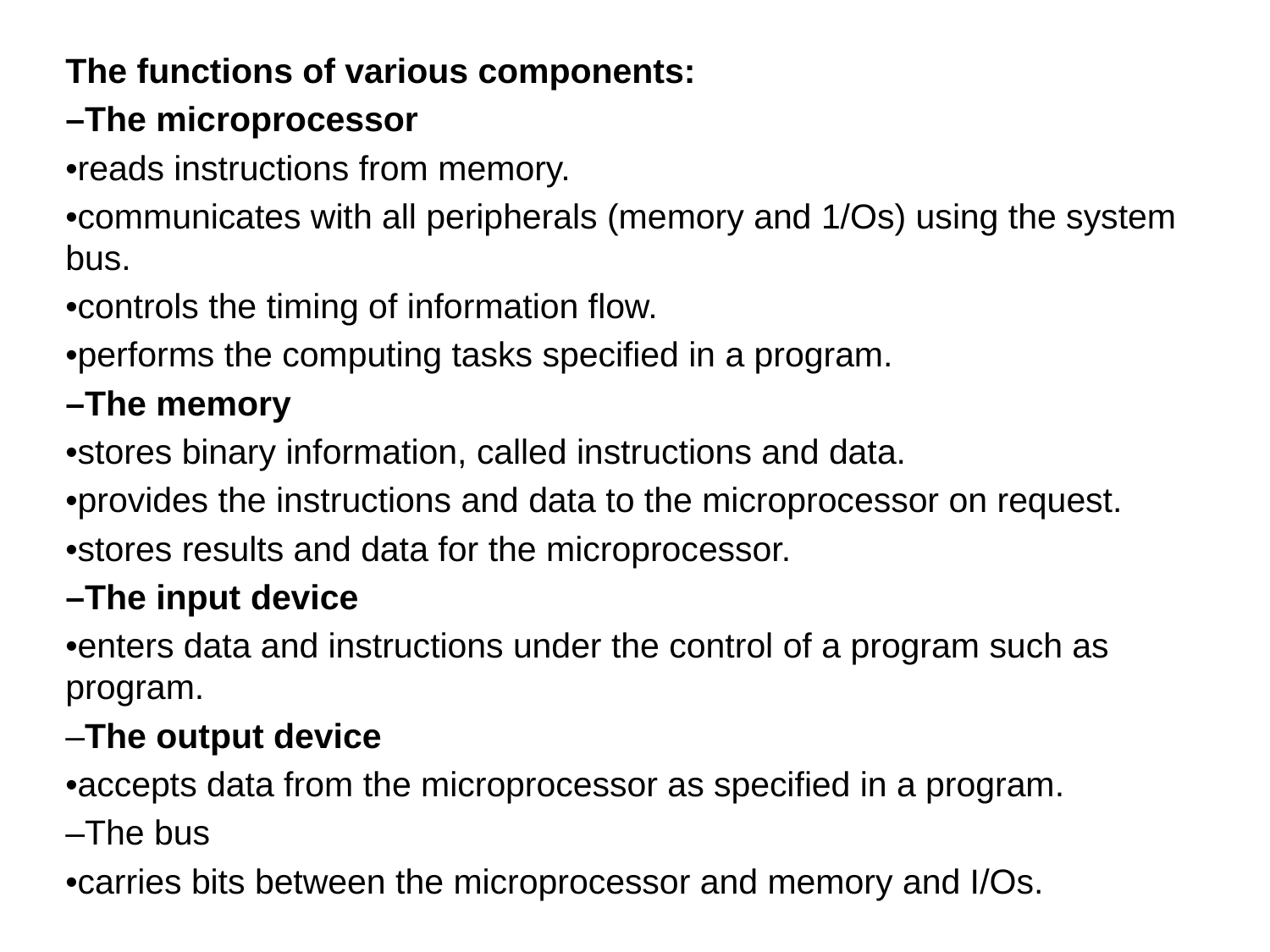

The functions of various components:
–The microprocessor
•reads instructions from memory.
•communicates with all peripherals (memory and 1/Os) using the system bus.
•controls the timing of information flow.
•performs the computing tasks specified in a program.
–The memory
•stores binary information, called instructions and data.
•provides the instructions and data to the microprocessor on request.
•stores results and data for the microprocessor.
–The input device
•enters data and instructions under the control of a program such as program.
–The output device
•accepts data from the microprocessor as specified in a program.
–The bus
•carries bits between the microprocessor and memory and I/Os.